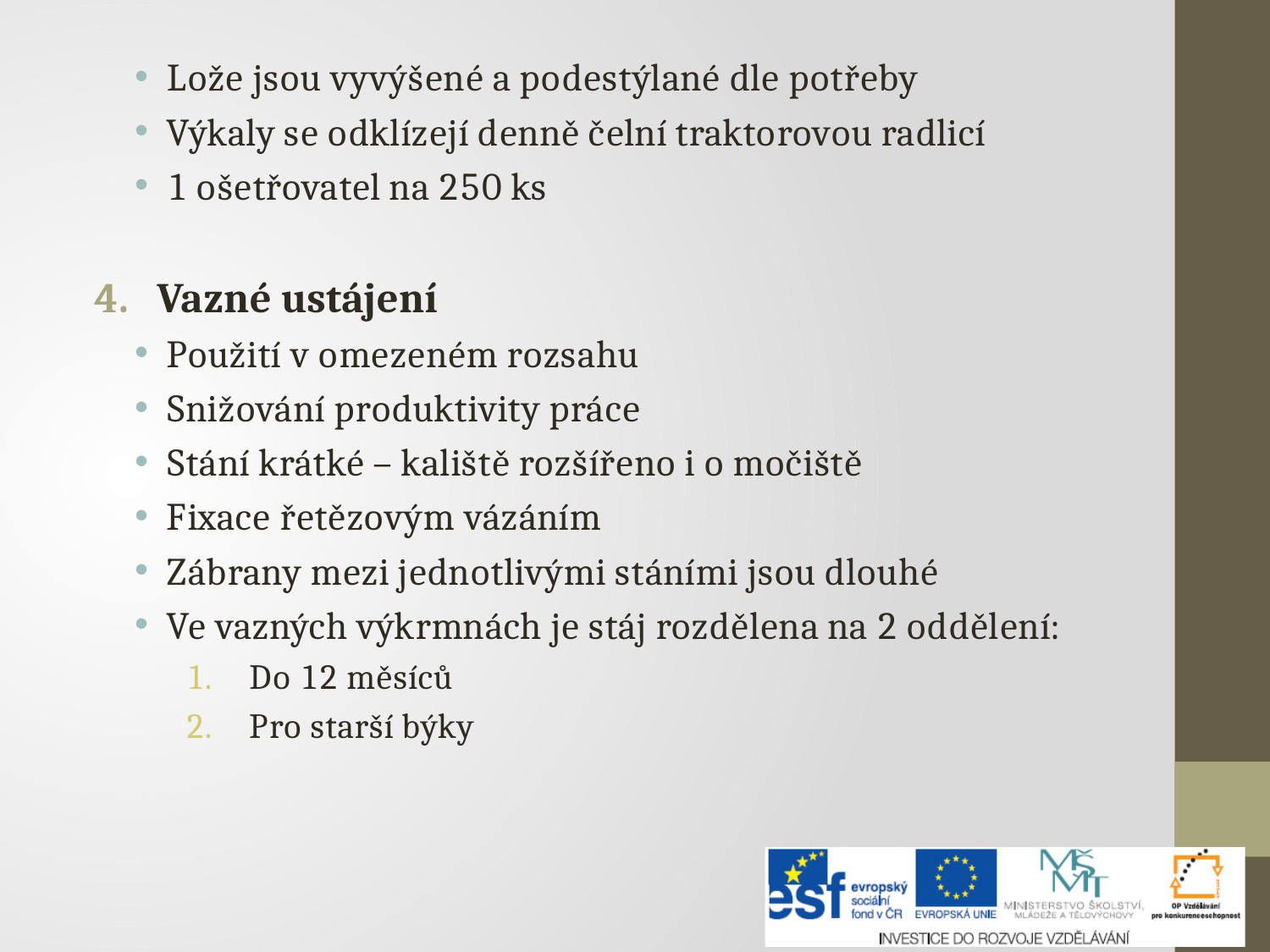

Lože jsou vyvýšené a podestýlané dle potřeby
Výkaly se odklízejí denně čelní traktorovou radlicí
1 ošetřovatel na 250 ks

Vazné ustájení
Použití v omezeném rozsahu
Snižování produktivity práce
Stání krátké – kaliště rozšířeno i o močiště
Fixace řetězovým vázáním
Zábrany mezi jednotlivými stáními jsou dlouhé
Ve vazných výkrmnách je stáj rozdělena na 2 oddělení:
Do 12 měsíců
Pro starší býky